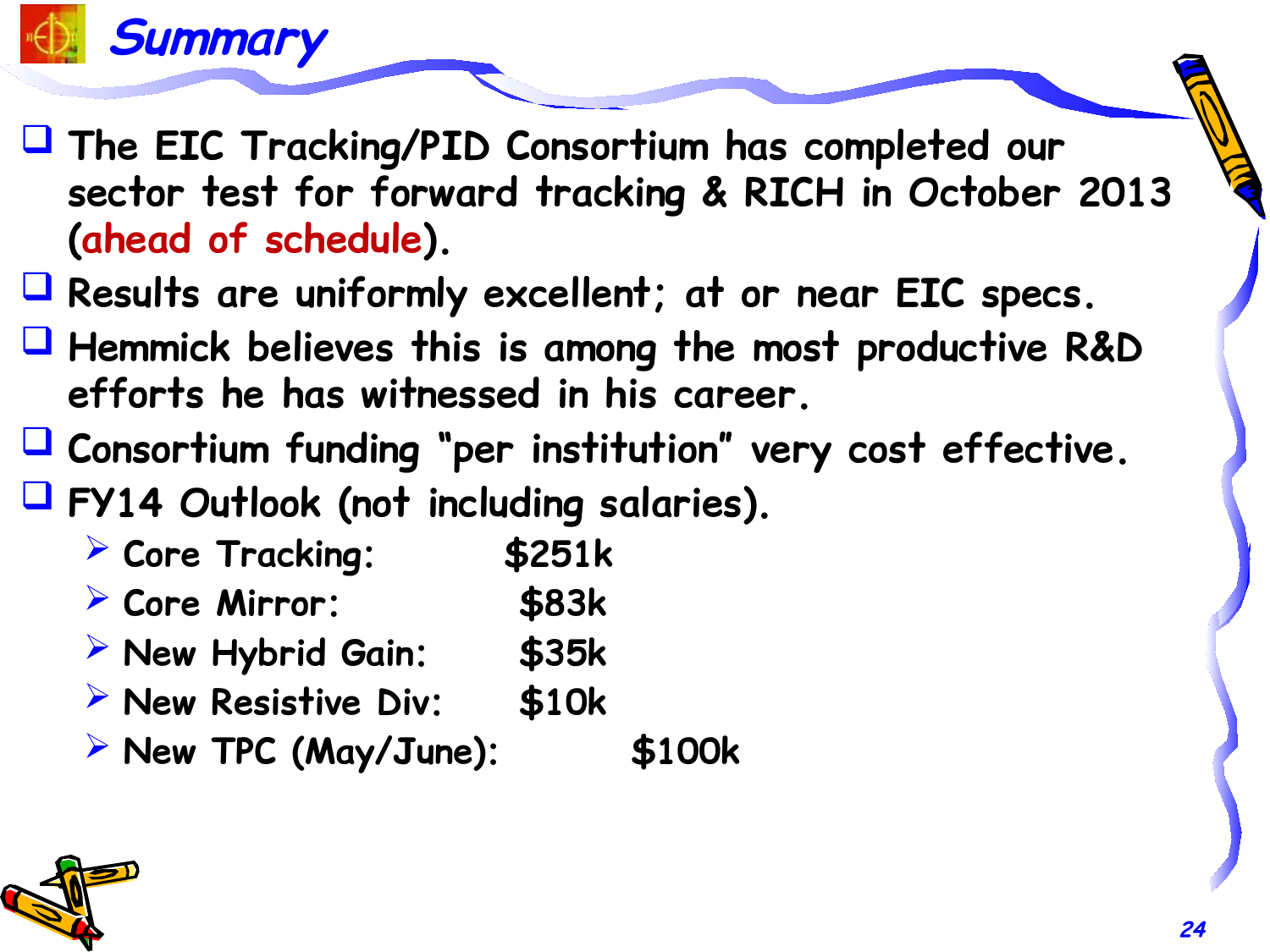

# Summary
The EIC Tracking/PID Consortium has completed our sector test for forward tracking & RICH in October 2013 (ahead of schedule).
Results are uniformly excellent; at or near EIC specs.
Hemmick believes this is among the most productive R&D efforts he has witnessed in his career.
Consortium funding “per institution” very cost effective.
FY14 Outlook (not including salaries).
Core Tracking:  	$251k
Core Mirror:  		 $83k
New Hybrid Gain: 	 $35k
New Resistive Div:  	 $10k
New TPC (May/June): 	$100k
24